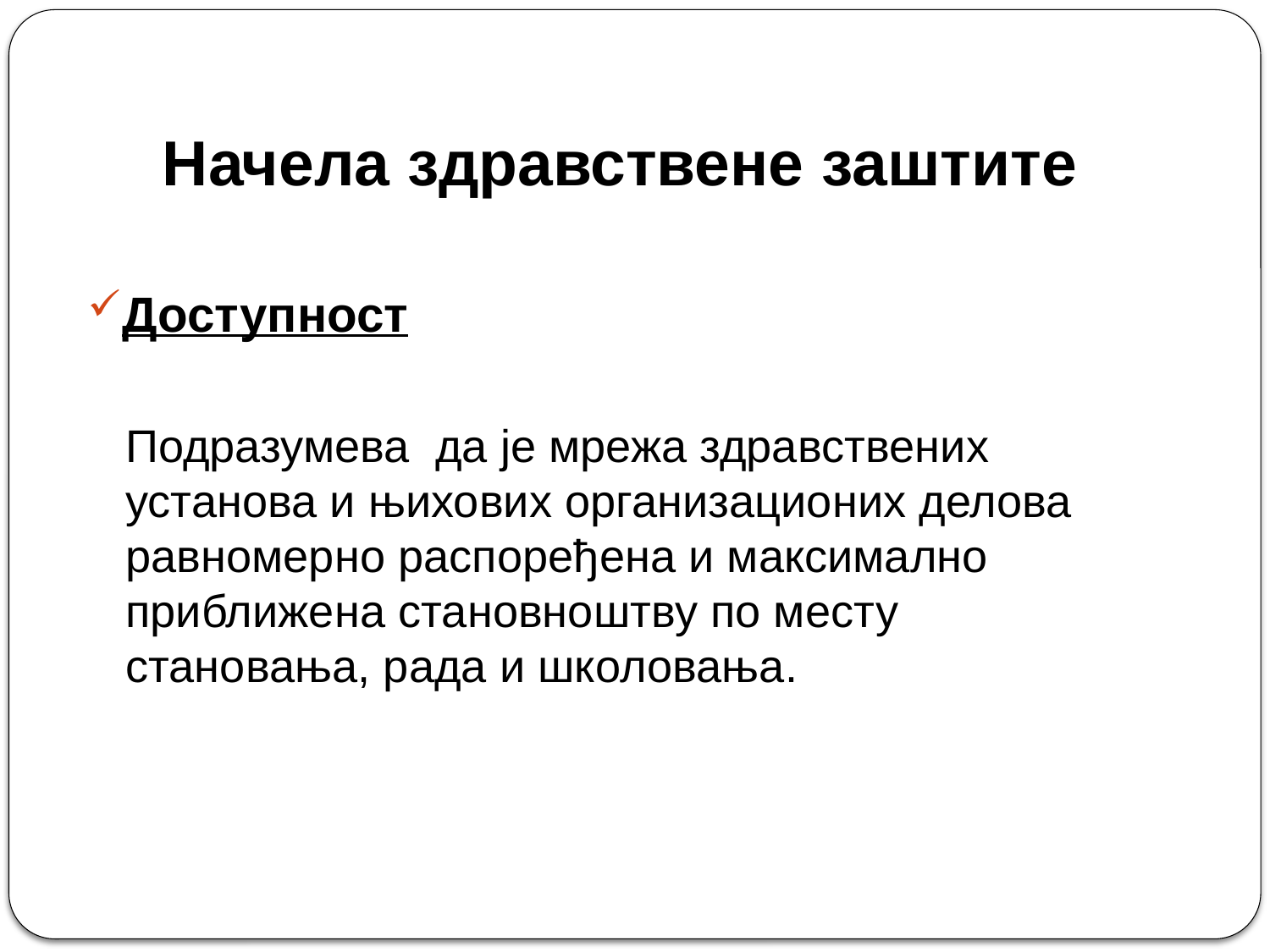

Начела здравствене заштите
Доступност

	Подразумева  да је мрежа здравствених установа и њихових организационих делова равномерно распоређена и максимално приближена становноштву по месту становања, рада и школовања.